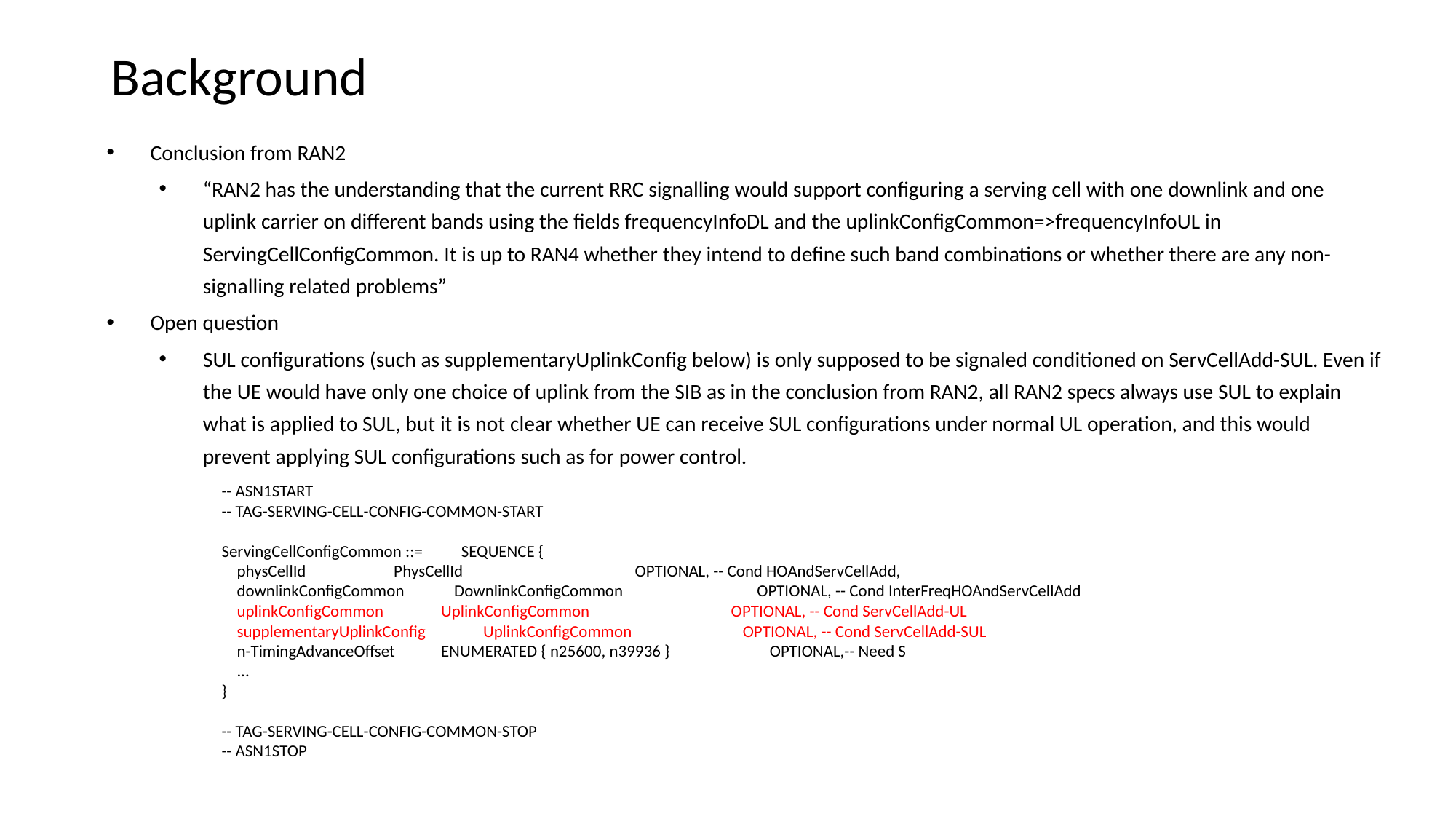

# Background
Conclusion from RAN2
“RAN2 has the understanding that the current RRC signalling would support configuring a serving cell with one downlink and one uplink carrier on different bands using the fields frequencyInfoDL and the uplinkConfigCommon=>frequencyInfoUL in ServingCellConfigCommon. It is up to RAN4 whether they intend to define such band combinations or whether there are any non-signalling related problems”
Open question
SUL configurations (such as supplementaryUplinkConfig below) is only supposed to be signaled conditioned on ServCellAdd-SUL. Even if the UE would have only one choice of uplink from the SIB as in the conclusion from RAN2, all RAN2 specs always use SUL to explain what is applied to SUL, but it is not clear whether UE can receive SUL configurations under normal UL operation, and this would prevent applying SUL configurations such as for power control.

-- ASN1START
-- TAG-SERVING-CELL-CONFIG-COMMON-START

ServingCellConfigCommon ::=          SEQUENCE {
    physCellId                       PhysCellId                                             OPTIONAL, -- Cond HOAndServCellAdd,
    downlinkConfigCommon             DownlinkConfigCommon                                   OPTIONAL, -- Cond InterFreqHOAndServCellAdd
    uplinkConfigCommon               UplinkConfigCommon                                     OPTIONAL, -- Cond ServCellAdd-UL
    supplementaryUplinkConfig               UplinkConfigCommon                             OPTIONAL, -- Cond ServCellAdd-SUL
    n-TimingAdvanceOffset            ENUMERATED { n25600, n39936 }                          OPTIONAL,-- Need S
    ...
}

-- TAG-SERVING-CELL-CONFIG-COMMON-STOP
-- ASN1STOP